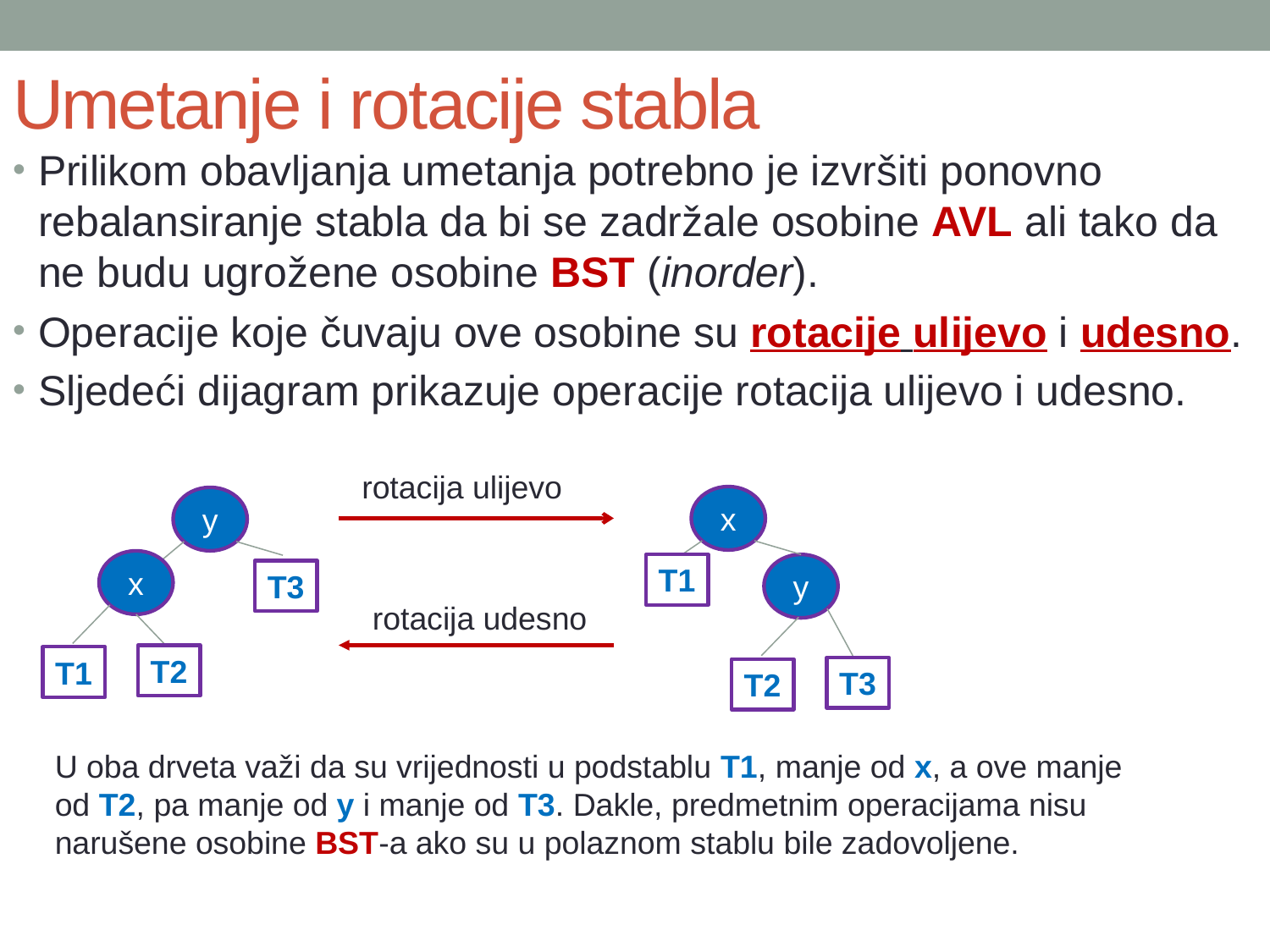

# Umetanje i rotacije stabla
Prilikom obavljanja umetanja potrebno je izvršiti ponovno rebalansiranje stabla da bi se zadržale osobine AVL ali tako da ne budu ugrožene osobine BST (inorder).
Operacije koje čuvaju ove osobine su rotacije ulijevo i udesno.
Sljedeći dijagram prikazuje operacije rotacija ulijevo i udesno.
rotacija ulijevo
x
y
x
T1
y
T3
rotacija udesno
T2
T1
T3
T2
U oba drveta važi da su vrijednosti u podstablu T1, manje od x, a ove manje od T2, pa manje od y i manje od T3. Dakle, predmetnim operacijama nisu narušene osobine BST-a ako su u polaznom stablu bile zadovoljene.